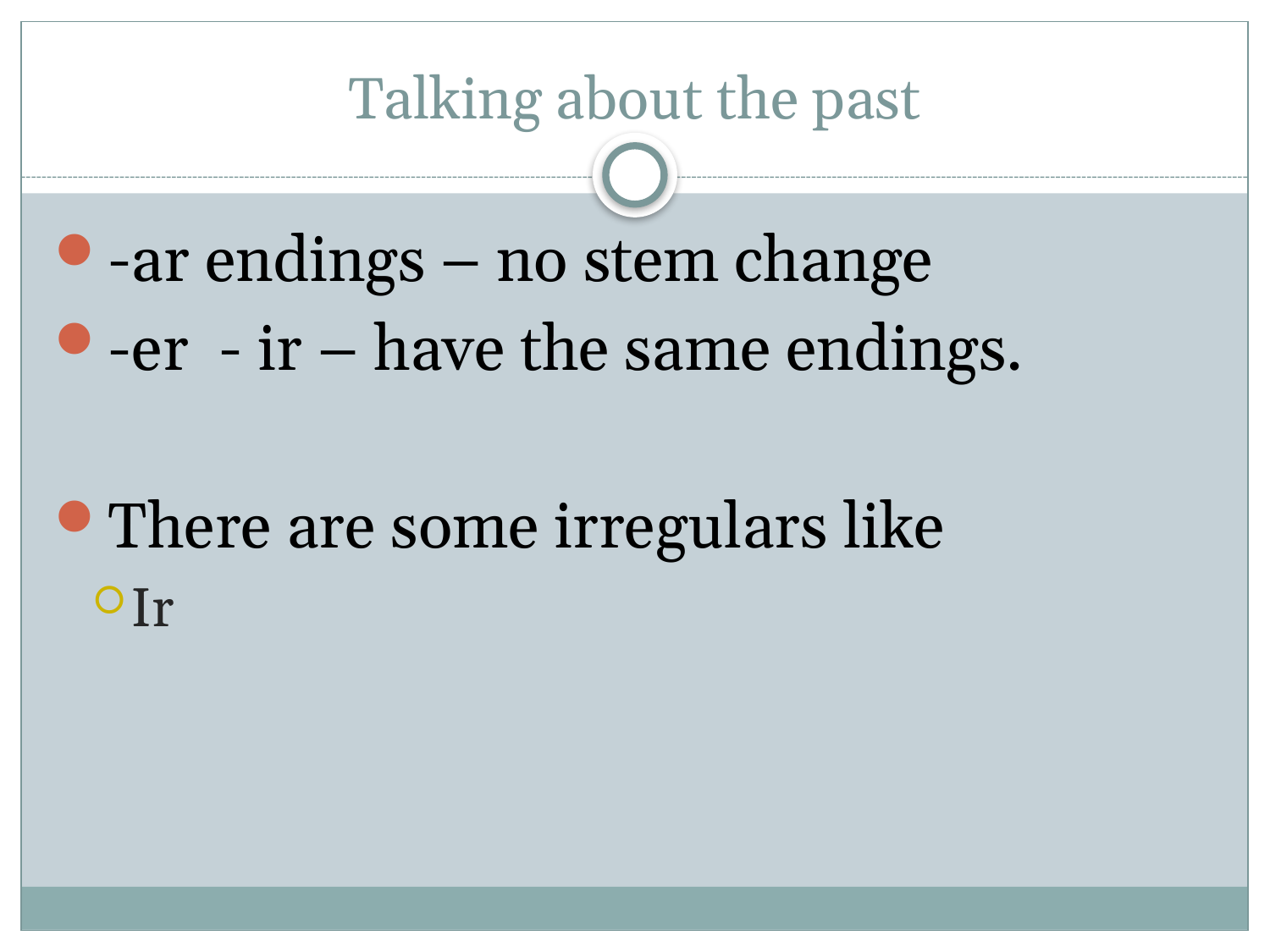

# Talking about the past
-ar endings – no stem change
-er  - ir – have the same endings.

There are some irregulars like
Ir